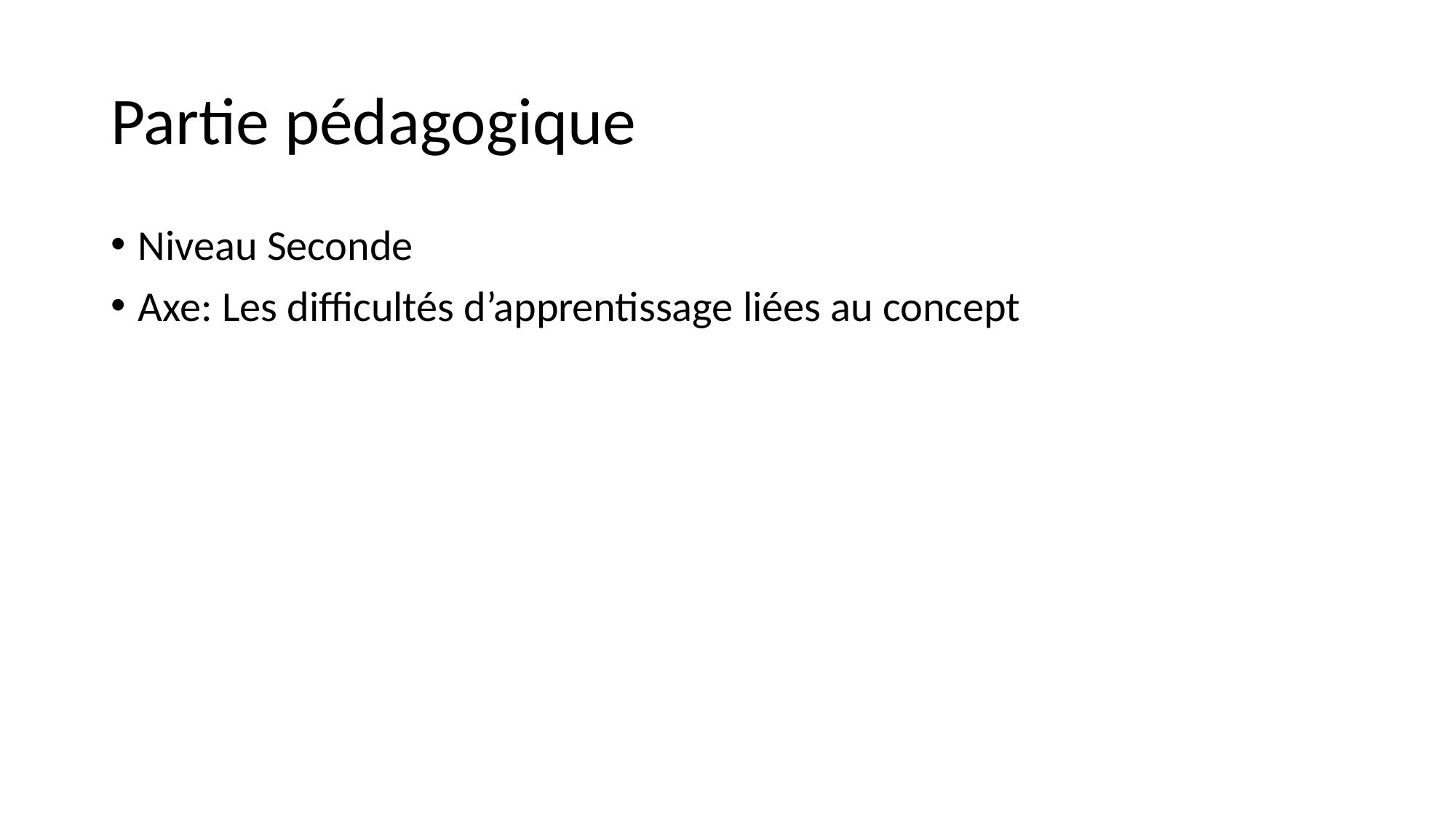

# Partie pédagogique
Niveau Seconde
Axe: Les difficultés d’apprentissage liées au concept